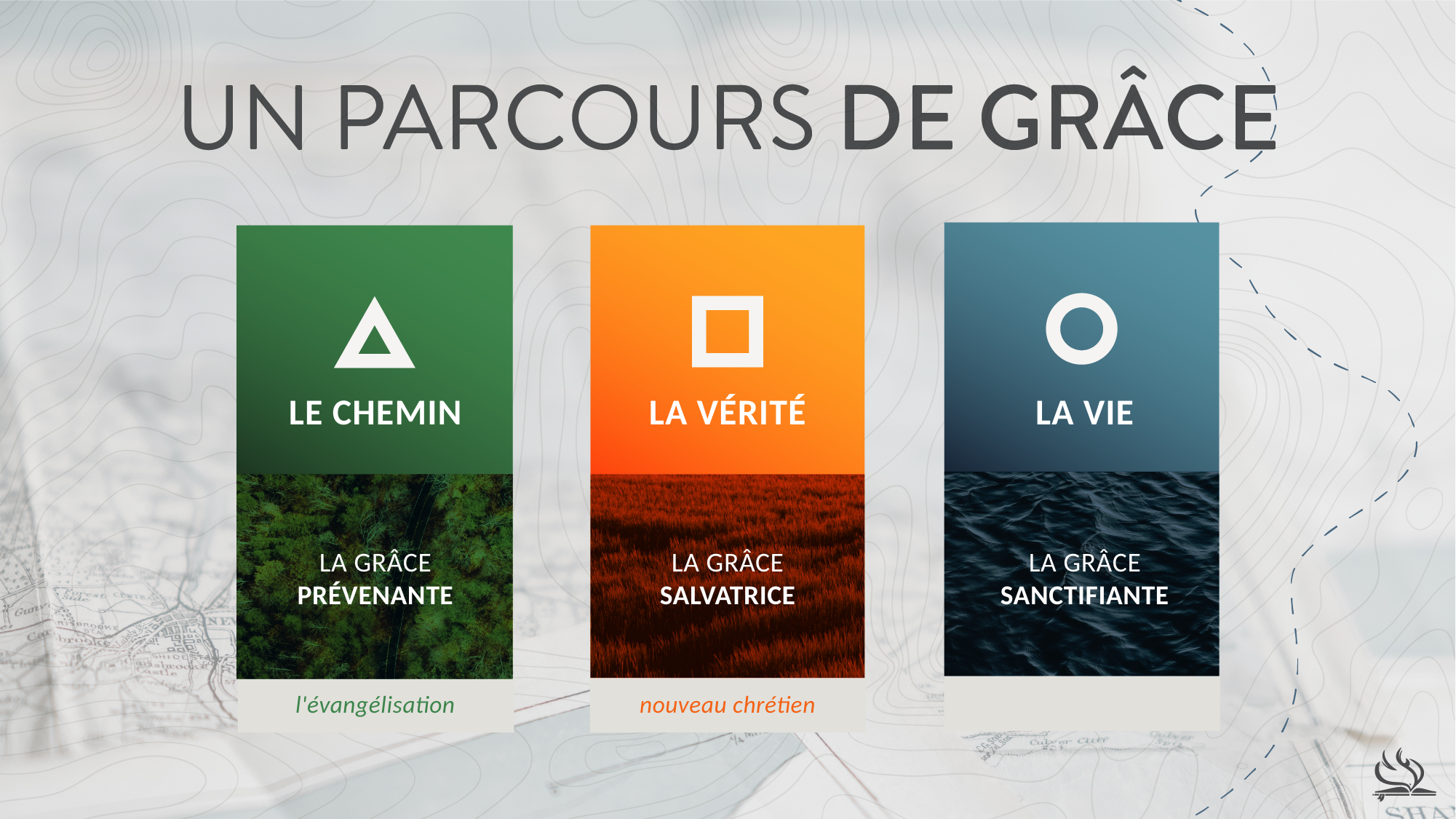

LA VÉRITÉ
LA VIE
LE CHEMIN
LA GRÂCE
SANCTIFIANTE
LA GRÂCE
PRÉVENANTE
LA GRÂCE
SALVATRICE
l'évangélisation
nouveau chrétien